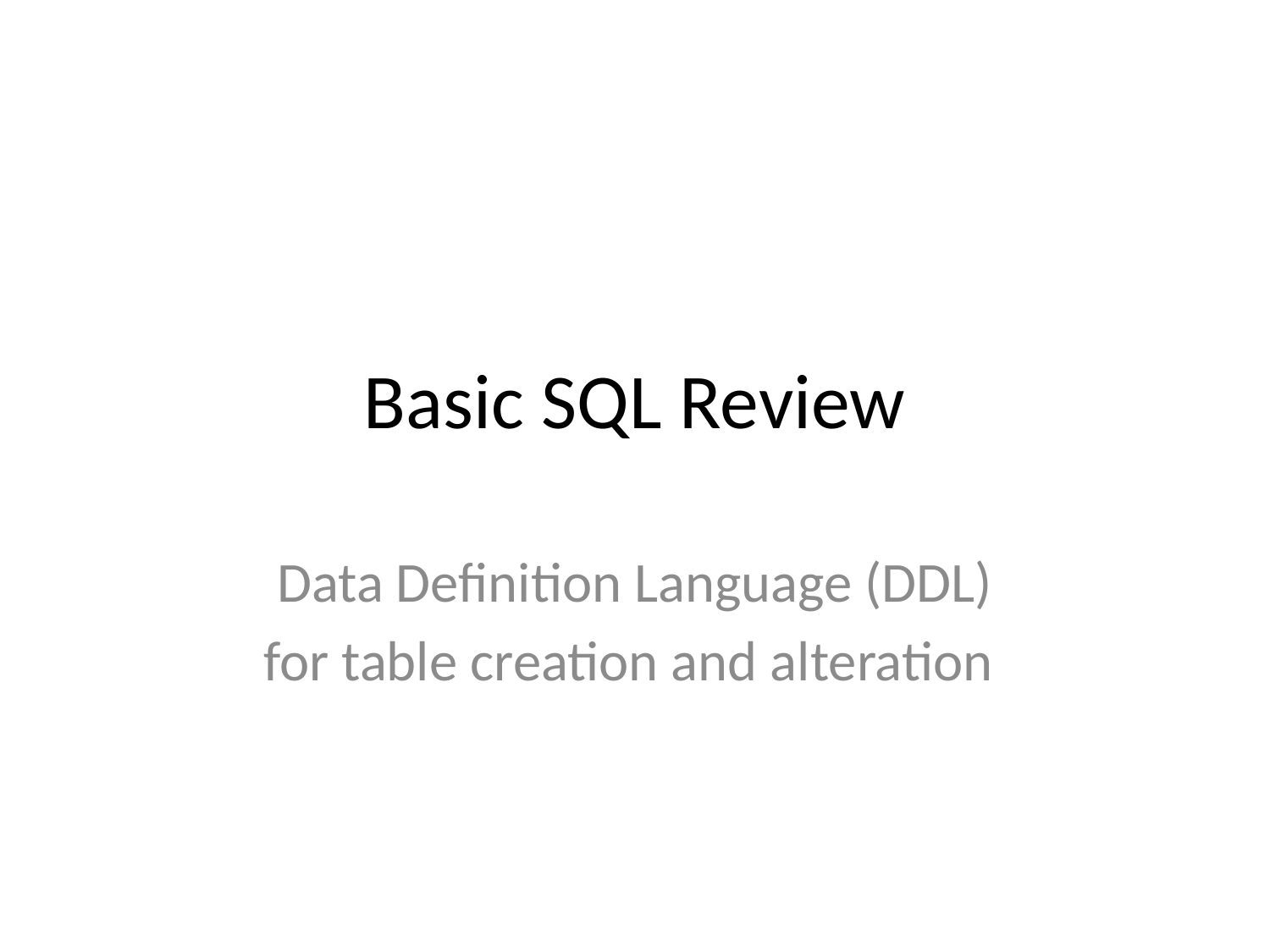

# Basic SQL Review
Data Definition Language (DDL)
for table creation and alteration